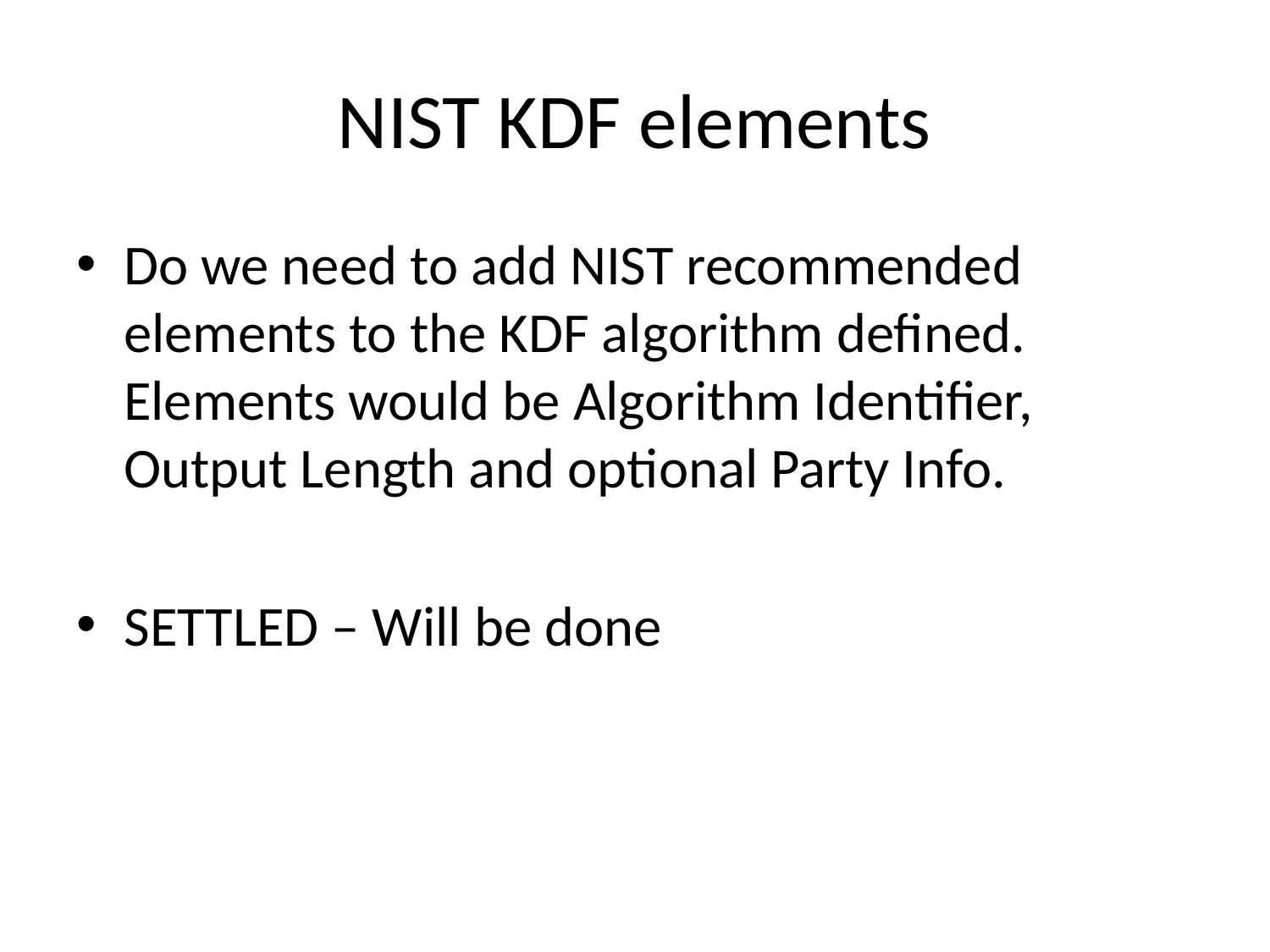

# NIST KDF elements
Do we need to add NIST recommended elements to the KDF algorithm defined.  Elements would be Algorithm Identifier, Output Length and optional Party Info.

SETTLED – Will be done